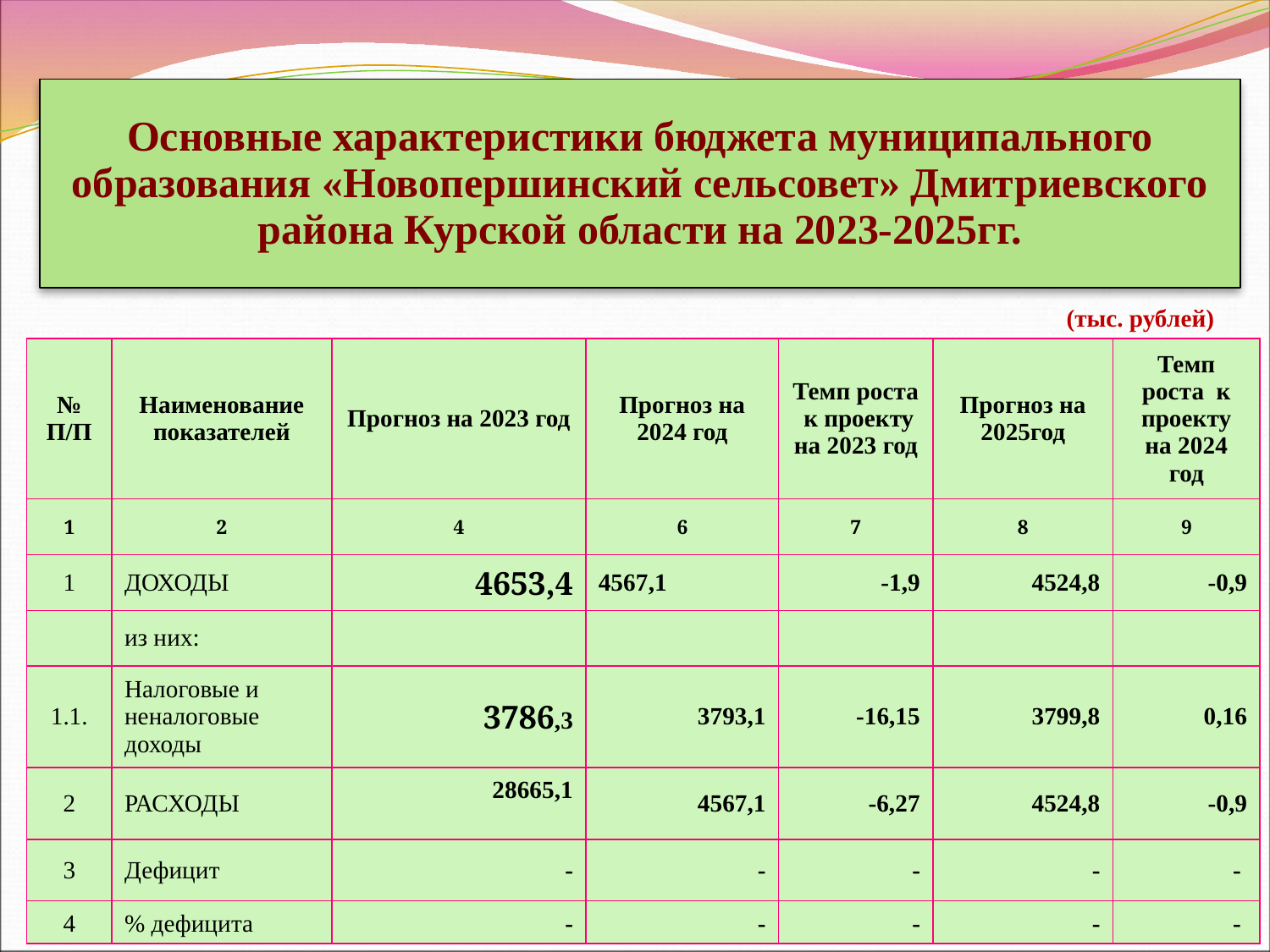

Основные характеристики бюджета муниципального образования «Новопершинский сельсовет» Дмитриевского района Курской области на 2023-2025гг.
(тыс. рублей)
| № П/П | Наименование показателей | Прогноз на 2023 год | Прогноз на 2024 год | Темп роста к проекту на 2023 год | Прогноз на 2025год | Темп роста к проекту на 2024 год |
| --- | --- | --- | --- | --- | --- | --- |
| 1 | 2 | 4 | 6 | 7 | 8 | 9 |
| 1 | ДОХОДЫ | 4653,4 | 4567,1 | -1,9 | 4524,8 | -0,9 |
|  | из них: |  |  |  |  |  |
| 1.1. | Налоговые и неналоговые доходы | 3786,3 | 3793,1 | -16,15 | 3799,8 | 0,16 |
| 2 | РАСХОДЫ | 28665,1 | 4567,1 | -6,27 | 4524,8 | -0,9 |
| 3 | Дефицит | - | - | - | - | - |
| 4 | % дефицита | - | - | - | - | - |